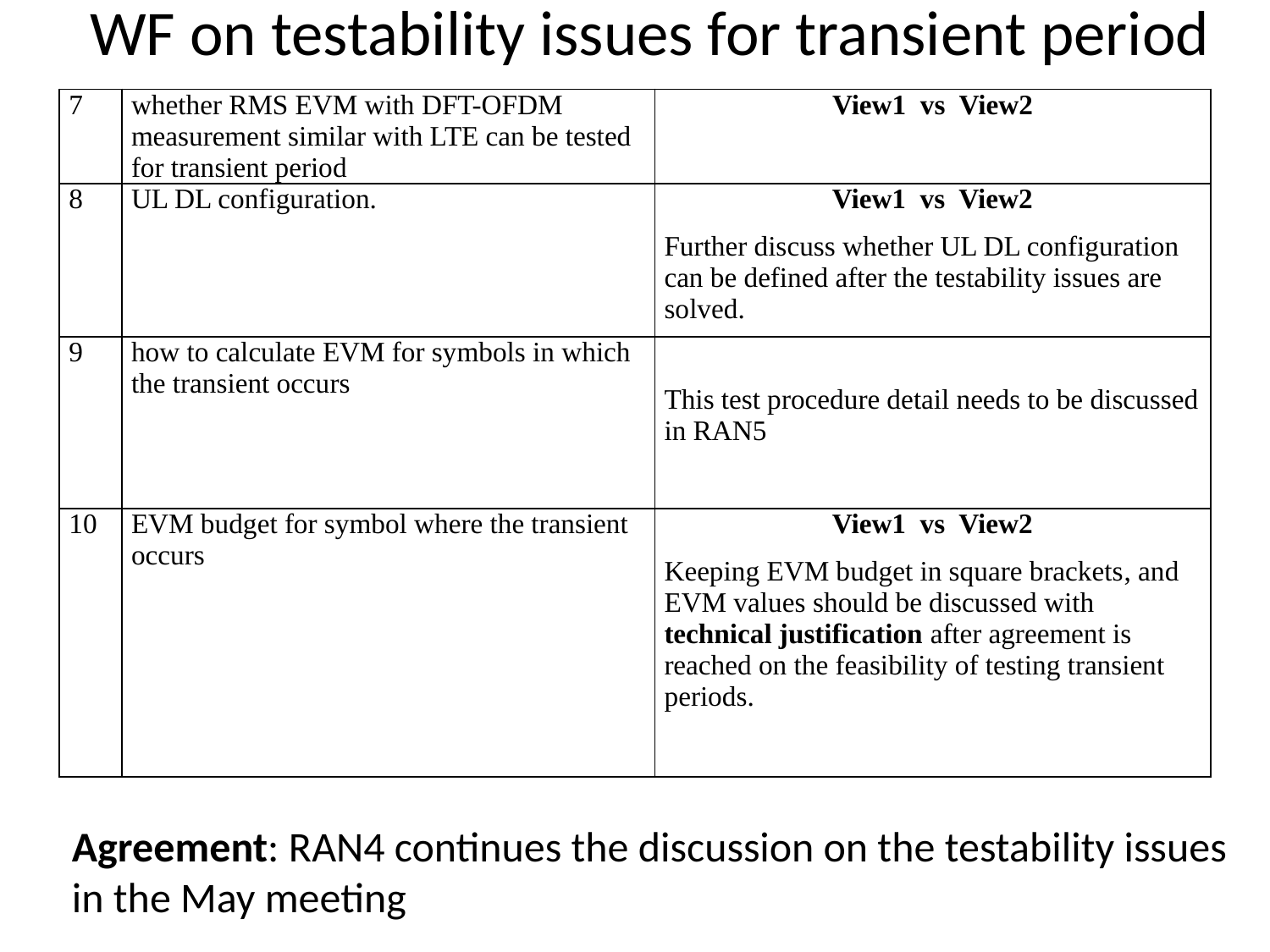

# WF on testability issues for transient period
| 7 | whether RMS EVM with DFT-OFDM measurement similar with LTE can be tested for transient period | View1 vs View2 |
| --- | --- | --- |
| 8 | UL DL configuration. | View1 vs View2 Further discuss whether UL DL configuration can be defined after the testability issues are solved. |
| 9 | how to calculate EVM for symbols in which the transient occurs | This test procedure detail needs to be discussed in RAN5 |
| 10 | EVM budget for symbol where the transient occurs | View1 vs View2 Keeping EVM budget in square brackets, and EVM values should be discussed with technical justification after agreement is reached on the feasibility of testing transient periods. |
Agreement: RAN4 continues the discussion on the testability issues in the May meeting